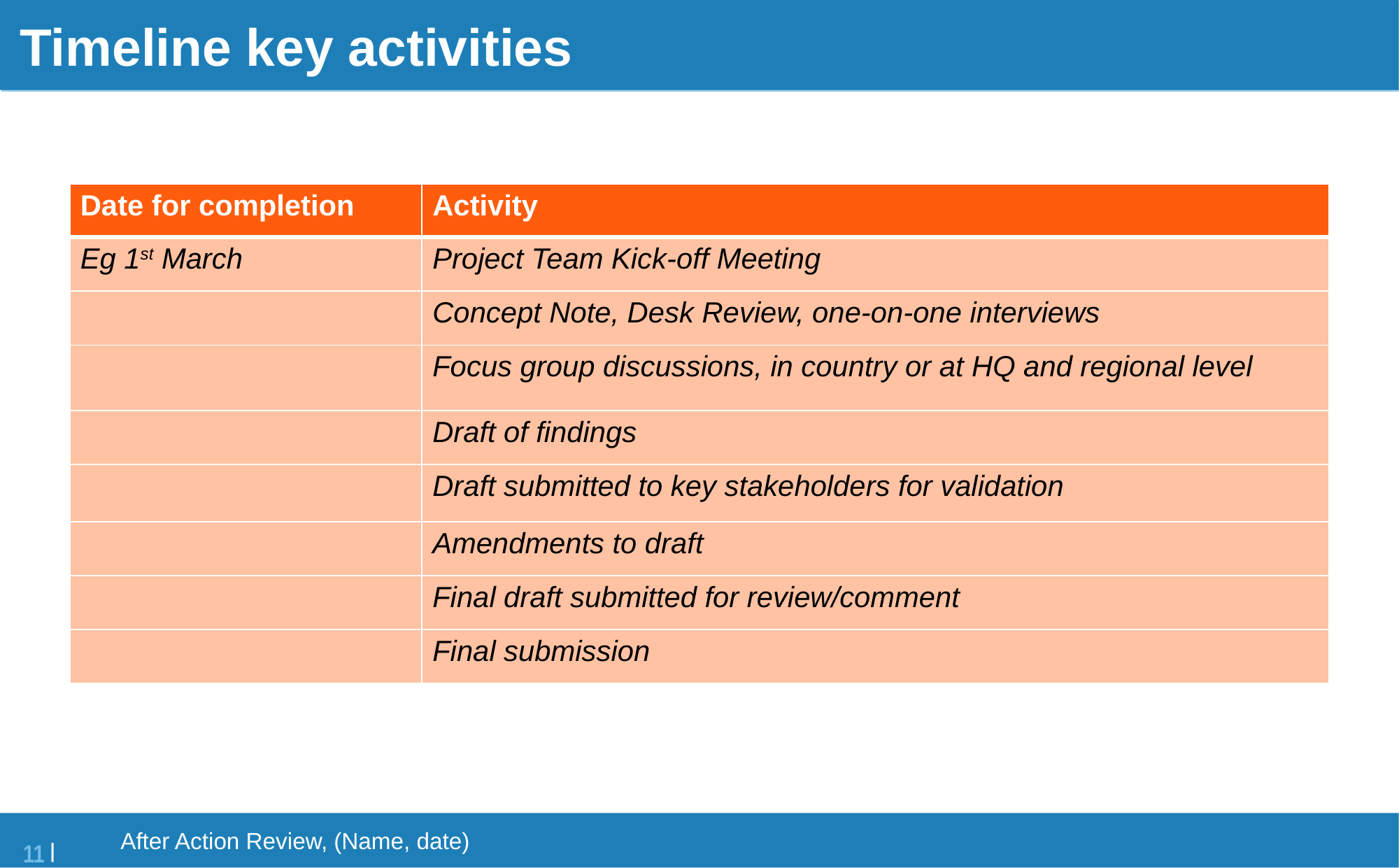

# Timeline key activities
| Date for completion | Activity |
| --- | --- |
| Eg 1st March | Project Team Kick-off Meeting |
|  | Concept Note, Desk Review, one-on-one interviews |
|  | Focus group discussions, in country or at HQ and regional level |
|  | Draft of findings |
|  | Draft submitted to key stakeholders for validation |
|  | Amendments to draft |
|  | Final draft submitted for review/comment |
|  | Final submission |